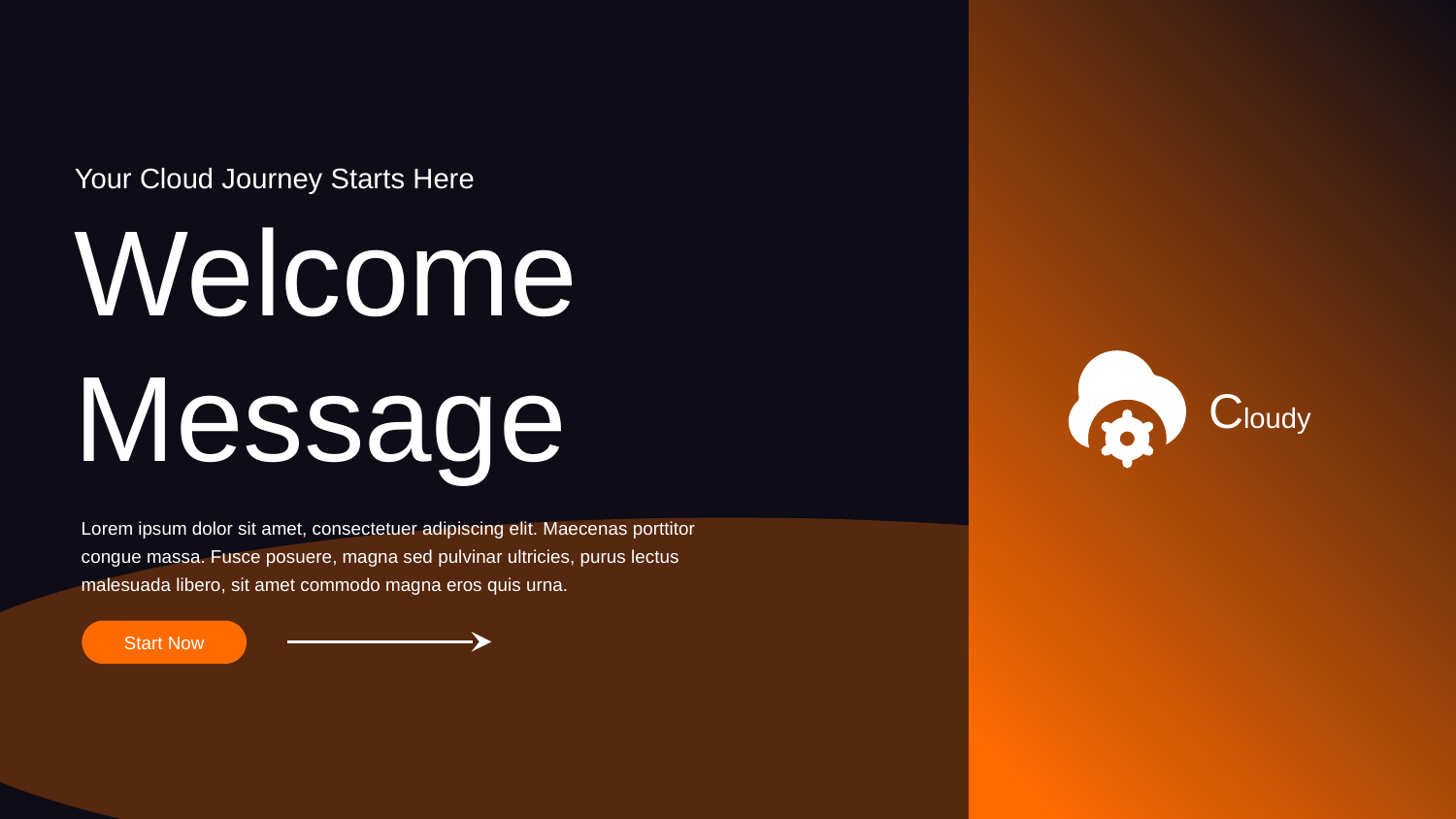

Your Cloud Journey Starts Here
Welcome Message

Cloudy
Lorem ipsum dolor sit amet, consectetuer adipiscing elit. Maecenas porttitor congue massa. Fusce posuere, magna sed pulvinar ultricies, purus lectus malesuada libero, sit amet commodo magna eros quis urna.

Start Now